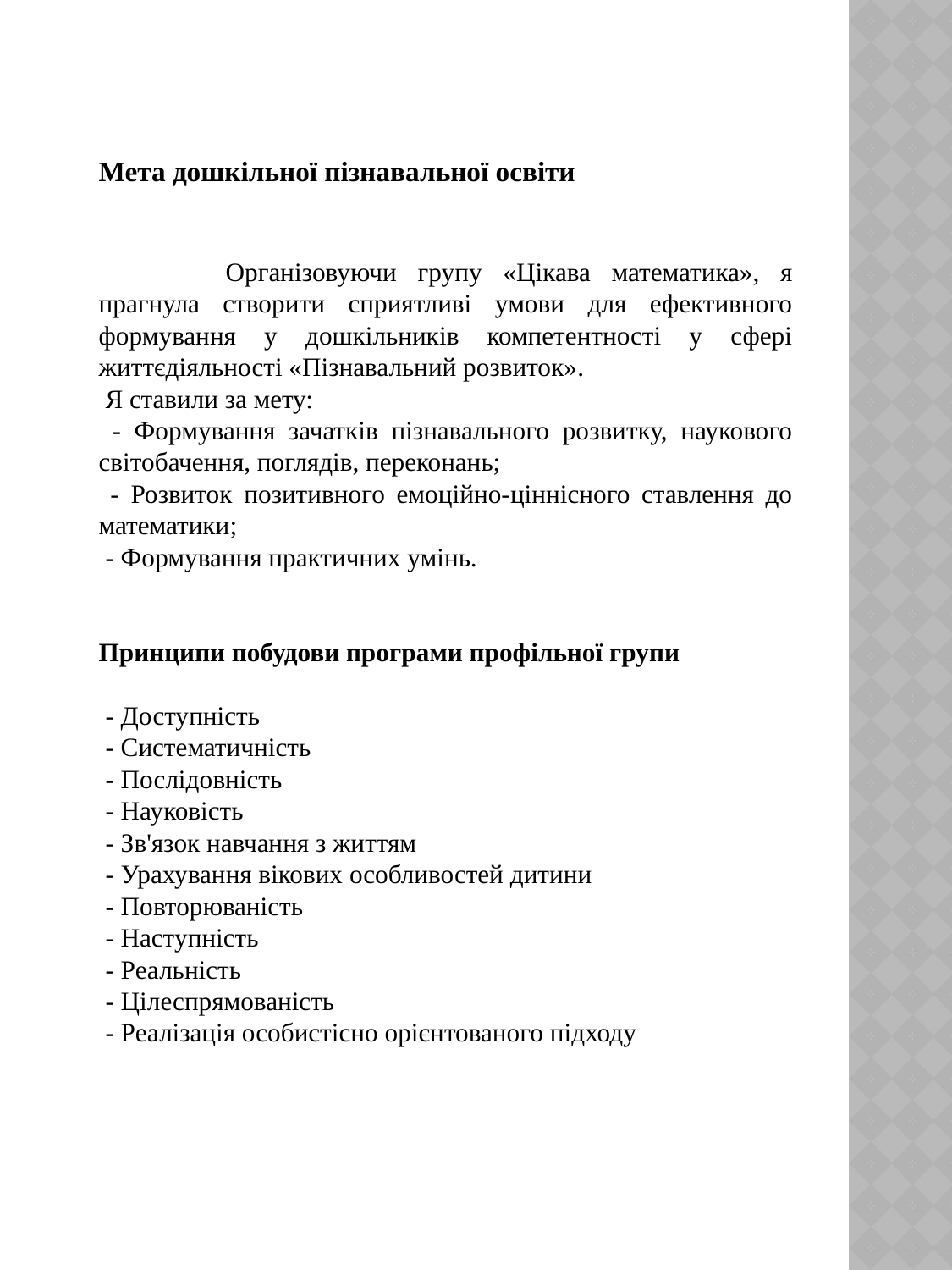

Мета дошкільної пізнавальної освіти

	Організовуючи групу «Цікава математика», я прагнула створити сприятливі умови для ефективного формування у дошкільників компетентності у сфері життєдіяльності «Пізнавальний розвиток».
 Я ставили за мету:
 - Формування зачатків пізнавального розвитку, наукового світобачення, поглядів, переконань;
 - Розвиток позитивного емоційно-ціннісного ставлення до математики;
 - Формування практичних умінь.

Принципи побудови програми профільної групи

 - Доступність
 - Систематичність
 - Послідовність
 - Науковість
 - Зв'язок навчання з життям
 - Урахування вікових особливостей дитини
 - Повторюваність
 - Наступність
 - Реальність
 - Цілеспрямованість
 - Реалізація особистісно орієнтованого підходу